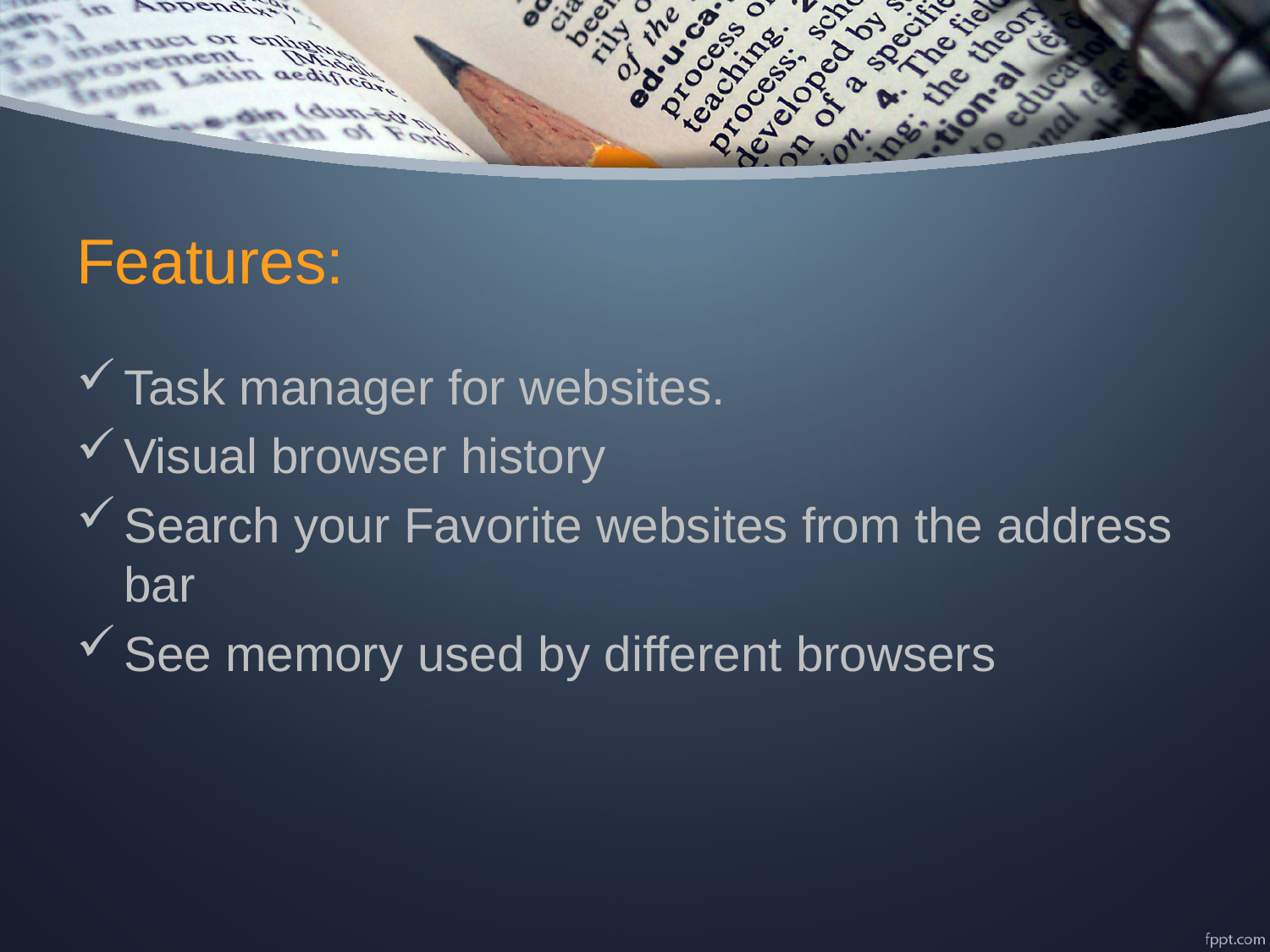

# Features:
Task manager for websites.
Visual browser history
Search your Favorite websites from the address bar
See memory used by different browsers